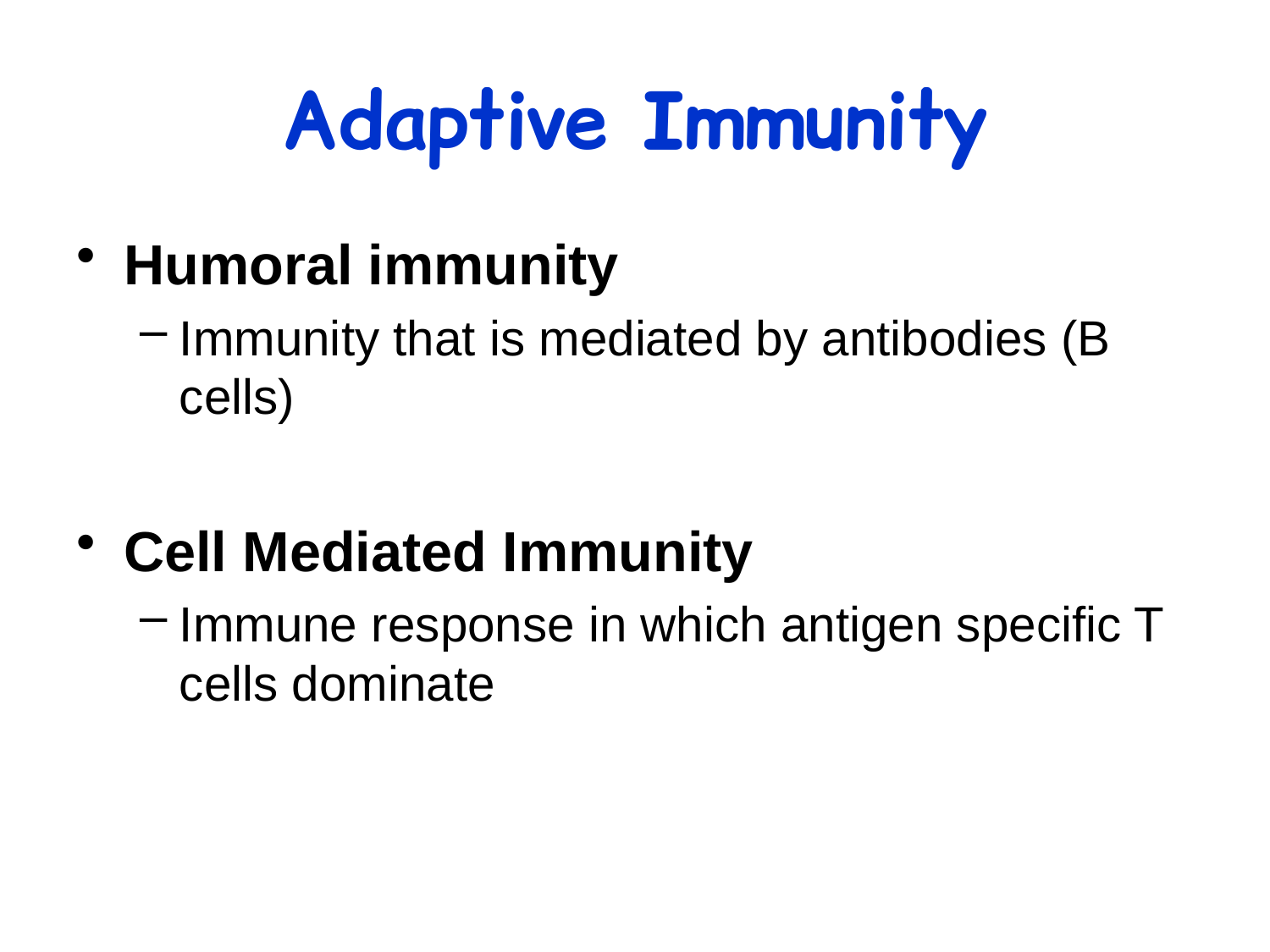

# Adaptive Immunity
Humoral immunity
Immunity that is mediated by antibodies (B cells)

Cell Mediated Immunity
Immune response in which antigen specific T cells dominate